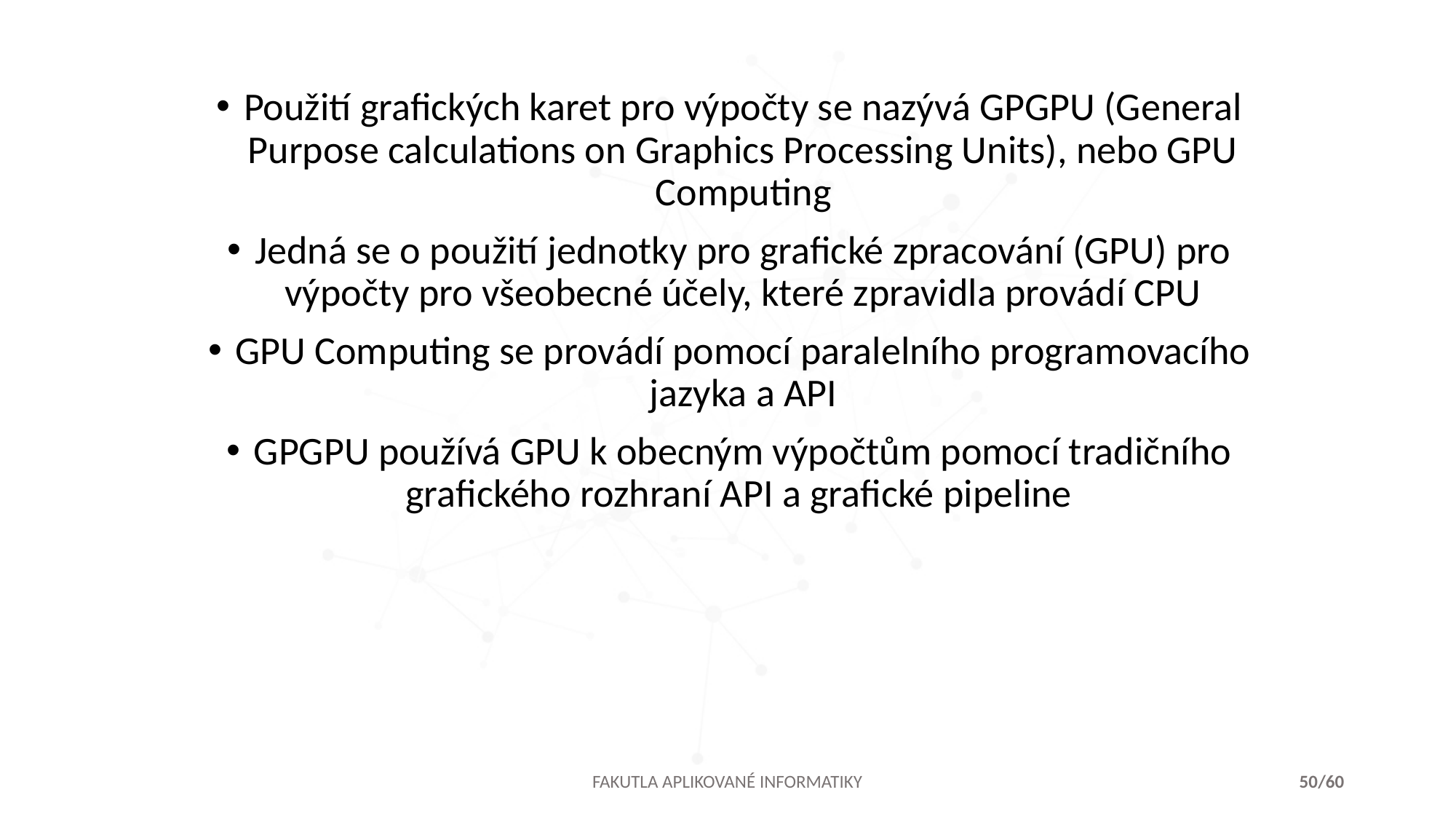

Použití grafických karet pro výpočty se nazývá GPGPU (General Purpose calculations on Graphics Processing Units), nebo GPU Computing
Jedná se o použití jednotky pro grafické zpracování (GPU) pro výpočty pro všeobecné účely, které zpravidla provádí CPU
GPU Computing se provádí pomocí paralelního programovacího jazyka a API
GPGPU používá GPU k obecným výpočtům pomocí tradičního grafického rozhraní API a grafické pipeline
FAKUTLA APLIKOVANÉ INFORMATIKY
50/60